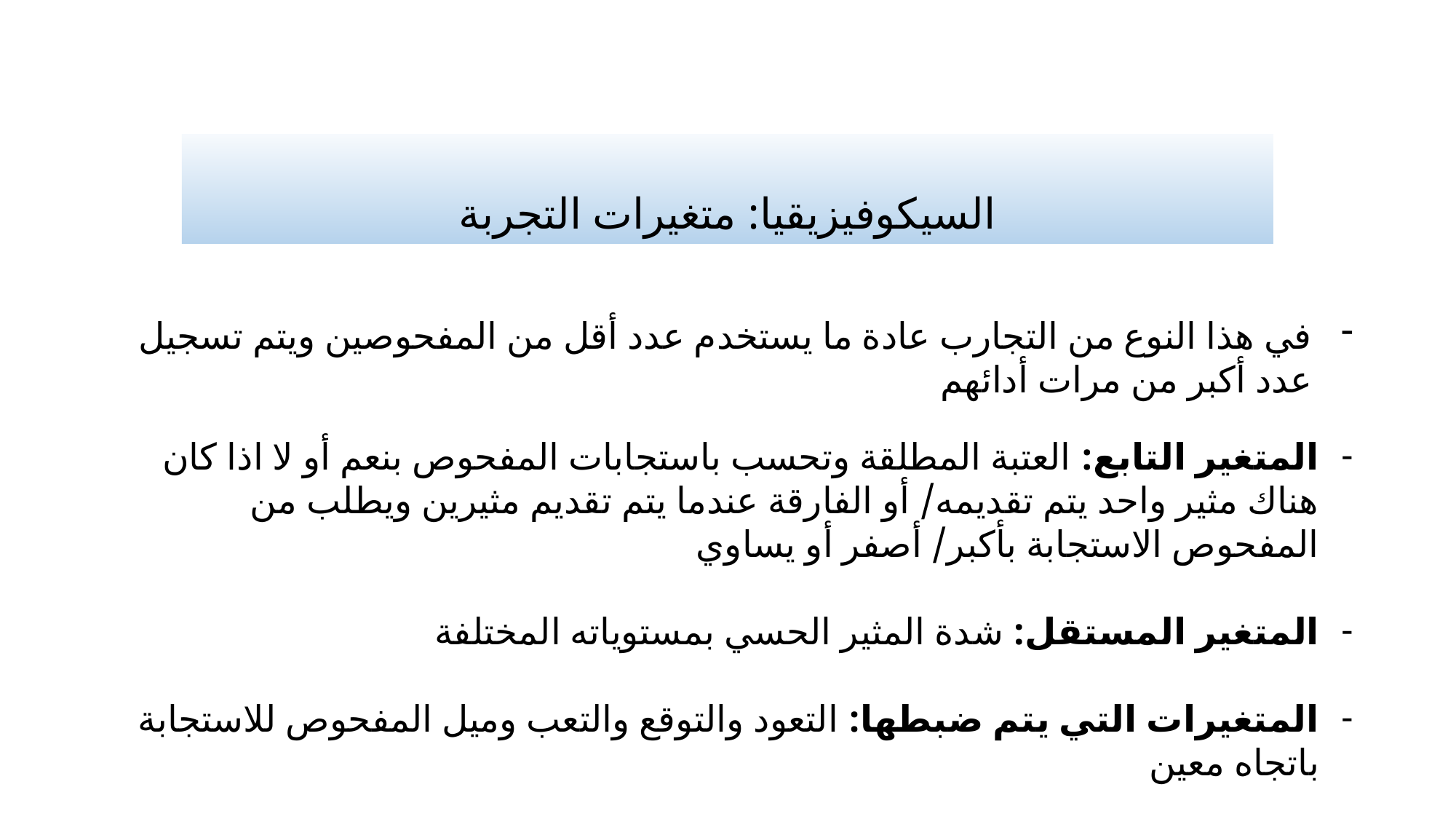

# السيكوفيزيقيا: متغيرات التجربة
في هذا النوع من التجارب عادة ما يستخدم عدد أقل من المفحوصين ويتم تسجيل عدد أكبر من مرات أدائهم

المتغير التابع: العتبة المطلقة وتحسب باستجابات المفحوص بنعم أو لا اذا كان هناك مثير واحد يتم تقديمه/ أو الفارقة عندما يتم تقديم مثيرين ويطلب من المفحوص الاستجابة بأكبر/ أصفر أو يساوي

المتغير المستقل: شدة المثير الحسي بمستوياته المختلفة

المتغيرات التي يتم ضبطها: التعود والتوقع والتعب وميل المفحوص للاستجابة باتجاه معين